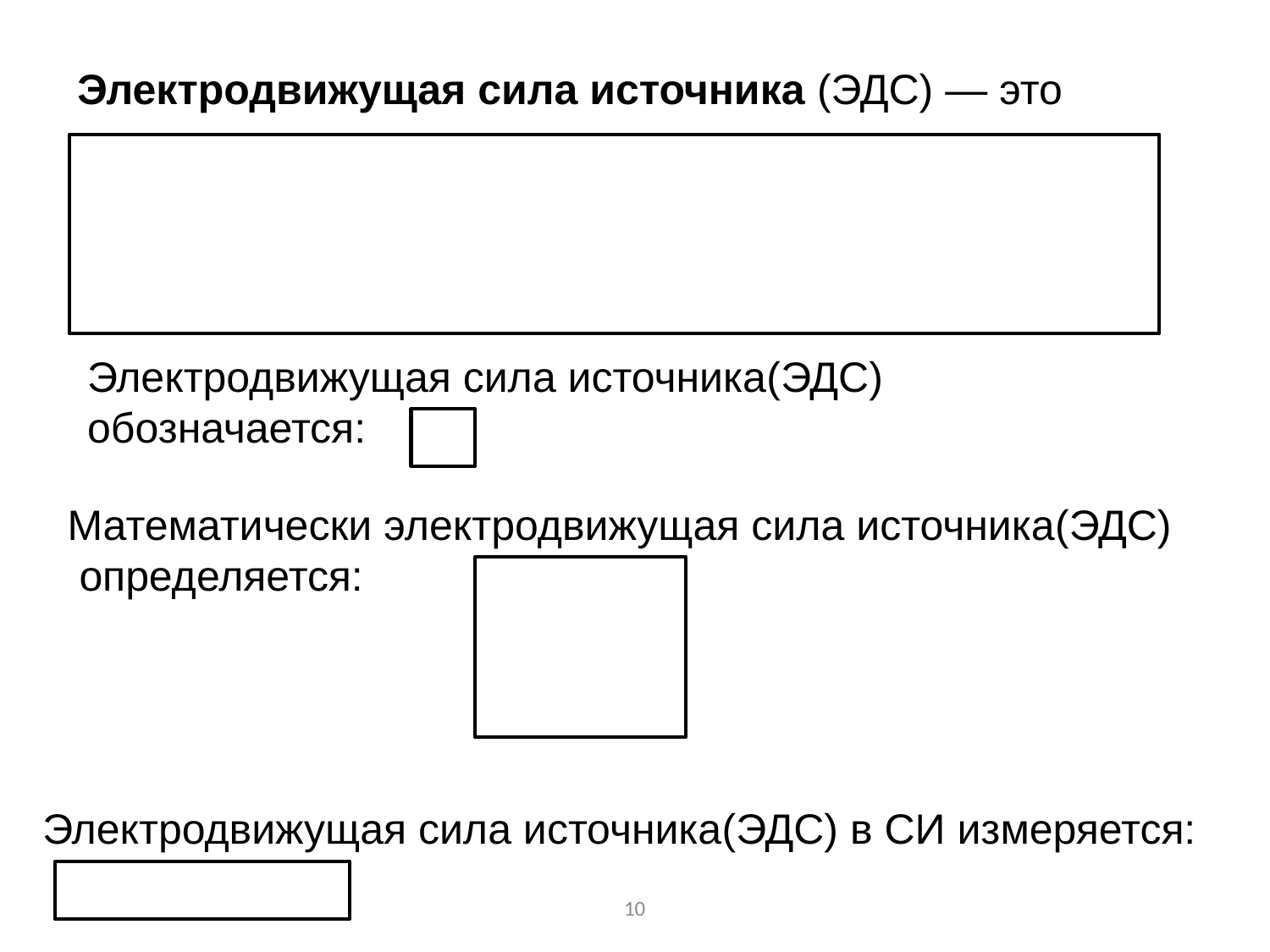

Электродвижущая сила источника (ЭДС) — это

Электродвижущая сила источника(ЭДС)
обозначается:

Математически электродвижущая сила источника(ЭДС)  определяется:

Электродвижущая сила источника(ЭДС) в СИ измеряется:

10